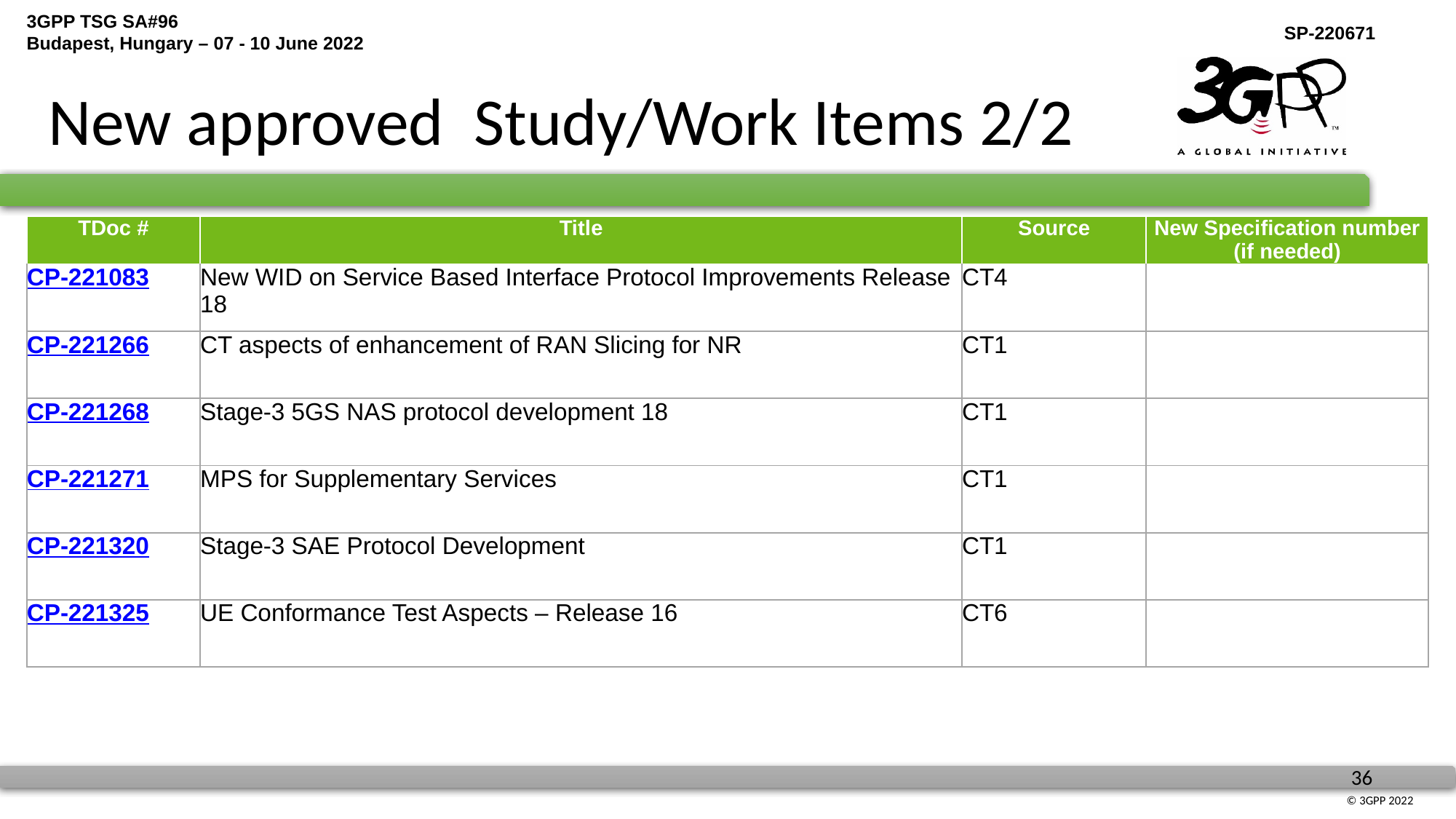

# New approved  Study/Work Items 2/2
| TDoc # | Title | Source | New Specification number (if needed) |
| --- | --- | --- | --- |
| CP-221083 | New WID on Service Based Interface Protocol Improvements Release 18 | CT4 |  |
| CP-221266 | CT aspects of enhancement of RAN Slicing for NR | CT1 |  |
| CP-221268 | Stage-3 5GS NAS protocol development 18 | CT1 |  |
| CP-221271 | MPS for Supplementary Services | CT1 |  |
| CP-221320 | Stage-3 SAE Protocol Development | CT1 |  |
| CP-221325 | UE Conformance Test Aspects – Release 16 | CT6 |  |